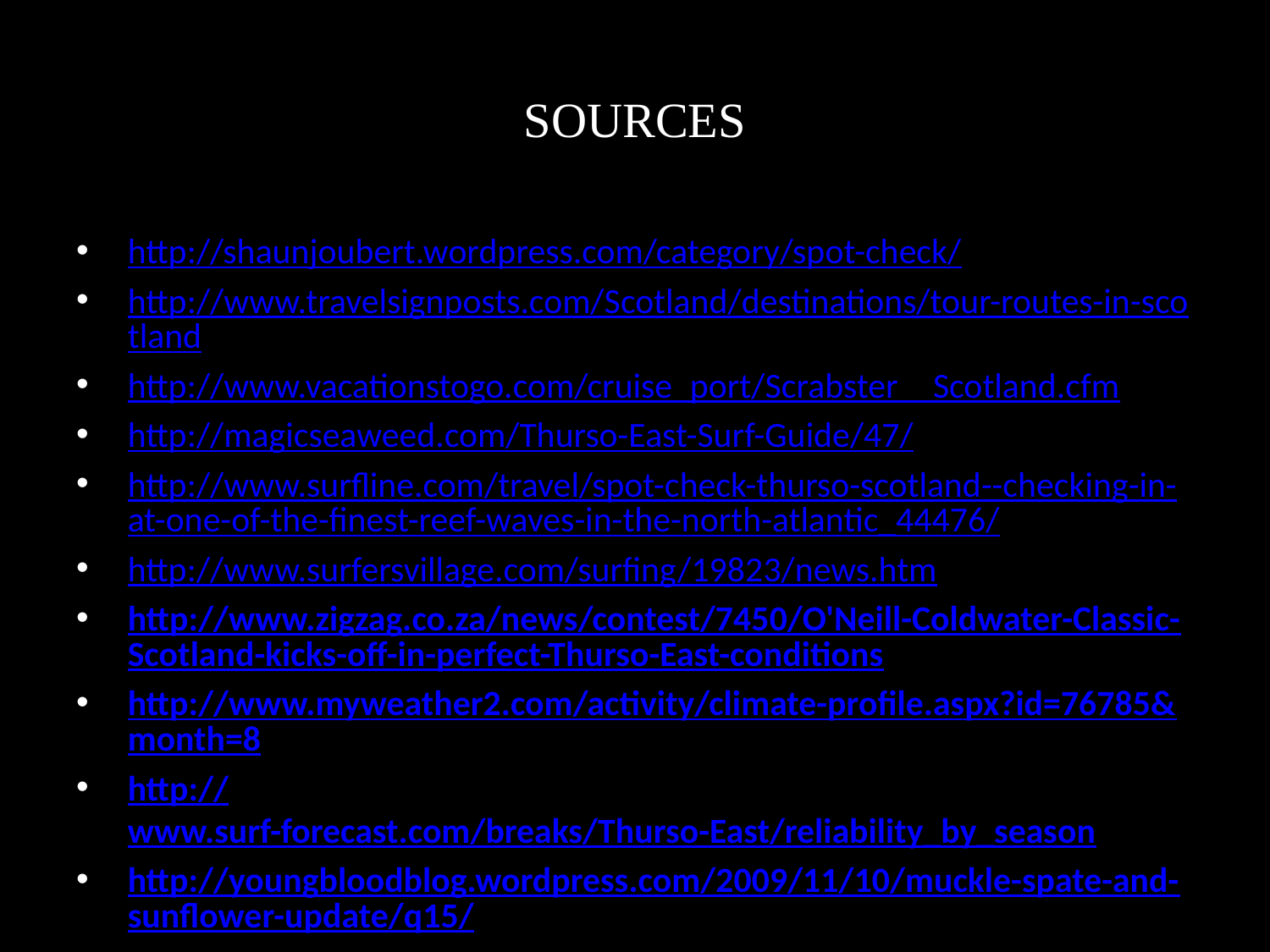

# SOURCES
http://shaunjoubert.wordpress.com/category/spot-check/
http://www.travelsignposts.com/Scotland/destinations/tour-routes-in-scotland
http://www.vacationstogo.com/cruise_port/Scrabster__Scotland.cfm
http://magicseaweed.com/Thurso-East-Surf-Guide/47/
http://www.surfline.com/travel/spot-check-thurso-scotland--checking-in-at-one-of-the-finest-reef-waves-in-the-north-atlantic_44476/
http://www.surfersvillage.com/surfing/19823/news.htm
http://www.zigzag.co.za/news/contest/7450/O'Neill-Coldwater-Classic-Scotland-kicks-off-in-perfect-Thurso-East-conditions
http://www.myweather2.com/activity/climate-profile.aspx?id=76785&month=8
http://www.surf-forecast.com/breaks/Thurso-East/reliability_by_season
http://youngbloodblog.wordpress.com/2009/11/10/muckle-spate-and-sunflower-update/q15/